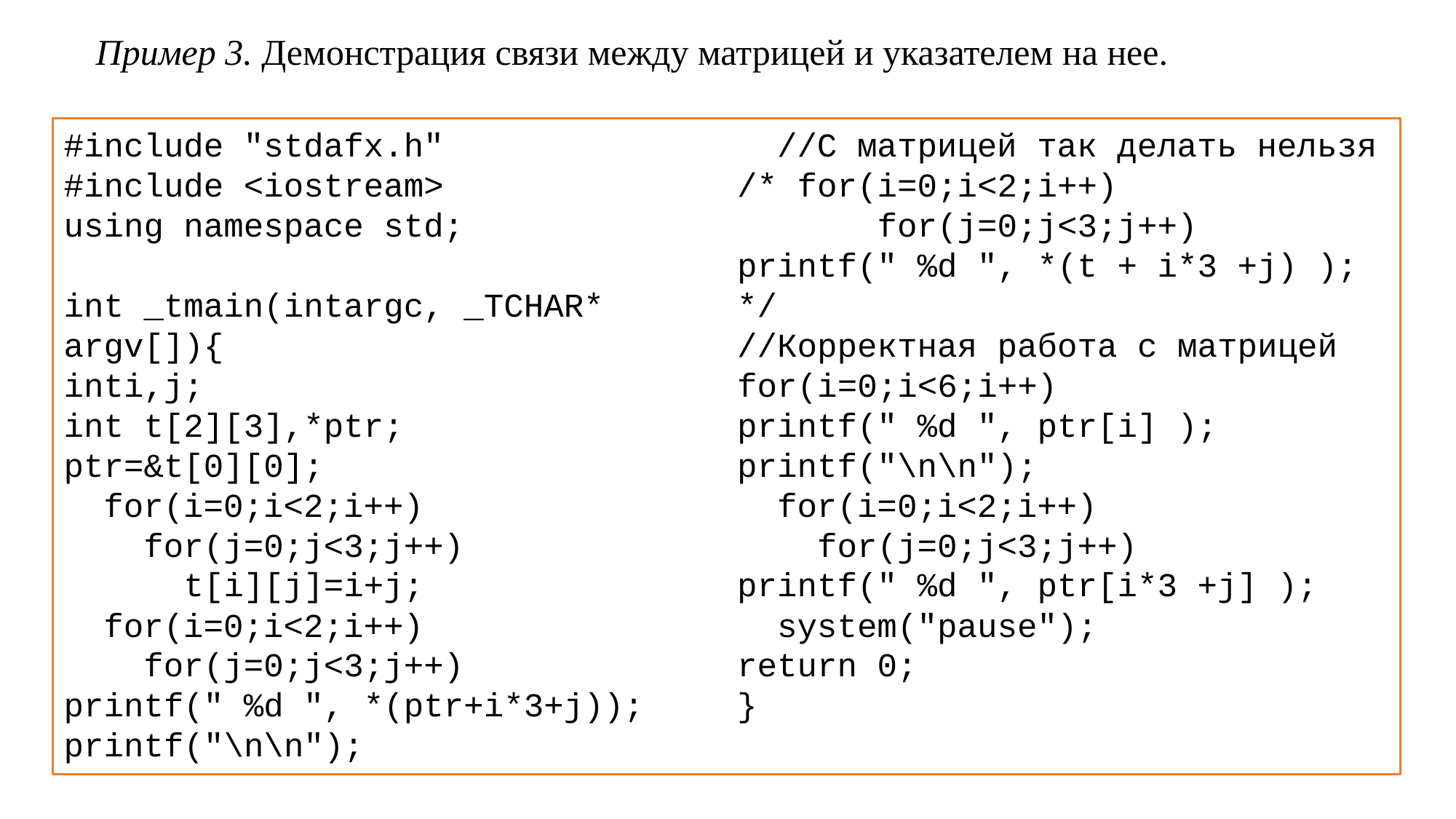

Пример 3. Демонстрация связи между матрицей и указателем на нее.
#include "stdafx.h"
#include <iostream>
using namespace std;

int _tmain(intargc, _TCHAR* argv[]){
inti,j;
int t[2][3],*ptr;
ptr=&t[0][0];
  for(i=0;i<2;i++)
    for(j=0;j<3;j++)
      t[i][j]=i+j;
  for(i=0;i<2;i++)
    for(j=0;j<3;j++)
printf(" %d ", *(ptr+i*3+j));
printf("\n\n");
  //С матрицей так делать нельзя
/* for(i=0;i<2;i++)
       for(j=0;j<3;j++)
printf(" %d ", *(t + i*3 +j) ); */
//Корректная работа с матрицей
for(i=0;i<6;i++)
printf(" %d ", ptr[i] );
printf("\n\n");
  for(i=0;i<2;i++)
    for(j=0;j<3;j++)
printf(" %d ", ptr[i*3 +j] );
  system("pause");
return 0;
}